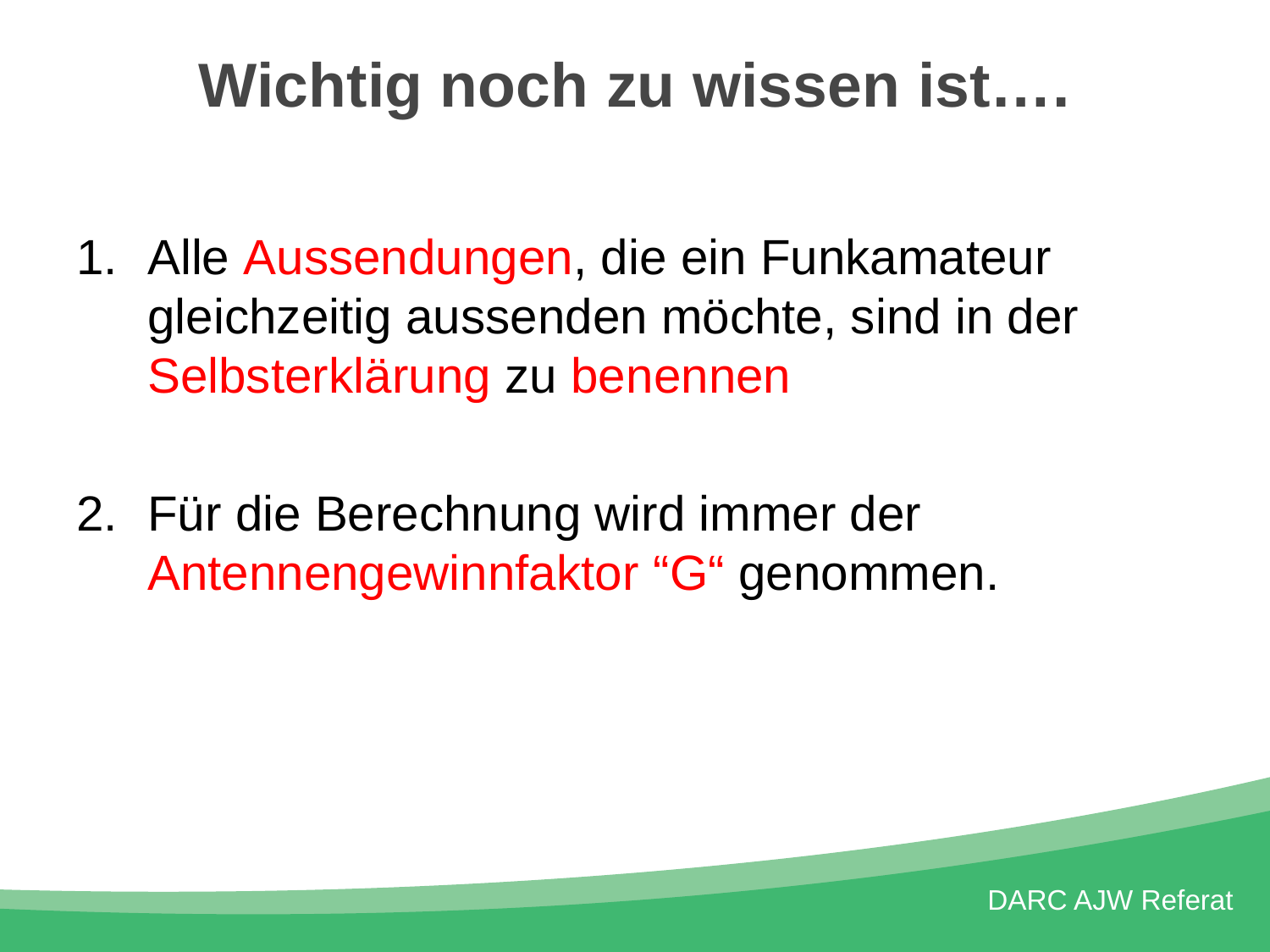

# Wichtig noch zu wissen ist….

Alle Aussendungen, die ein Funkamateur gleichzeitig aussenden möchte, sind in der Selbsterklärung zu benennen

Für die Berechnung wird immer der Antennengewinnfaktor “G“ genommen.